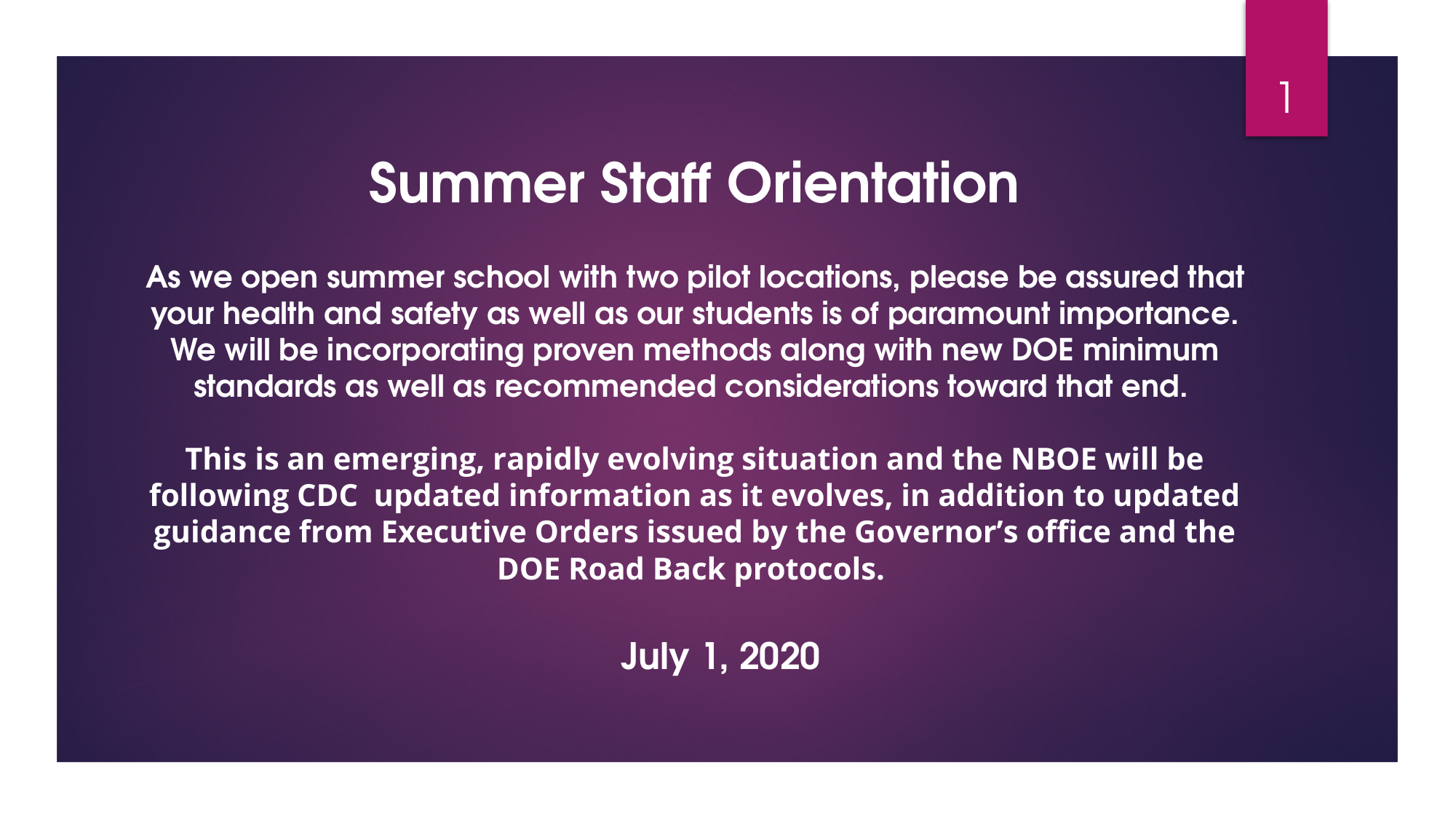

1
# Summer Staff Orientation As we open summer school with two pilot locations, please be assured that your health and safety as well as our students is of paramount importance. We will be incorporating proven methods along with new DOE minimum standards as well as recommended considerations toward that end. This is an emerging, rapidly evolving situation and the NBOE will be following CDC  updated information as it evolves, in addition to updated guidance from Executive Orders issued by the Governor’s office and the DOE Road Back protocols.
July 1, 2020